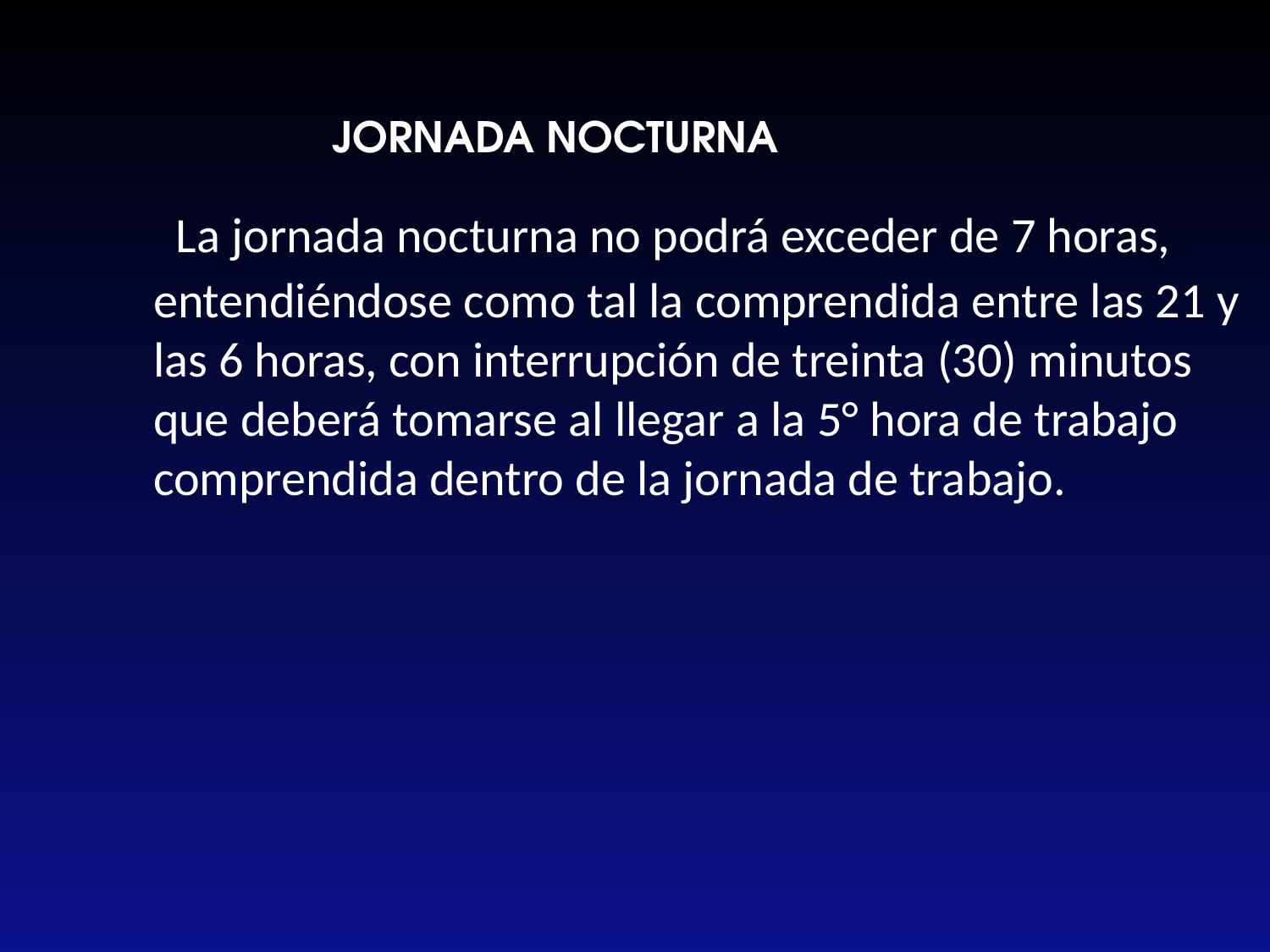

JORNADA NOCTURNA
    La jornada nocturna no podrá exceder de 7 horas, entendiéndose como tal la comprendida entre las 21 y las 6 horas, con interrupción de treinta (30) minutos que deberá tomarse al llegar a la 5° hora de trabajo comprendida dentro de la jornada de trabajo.